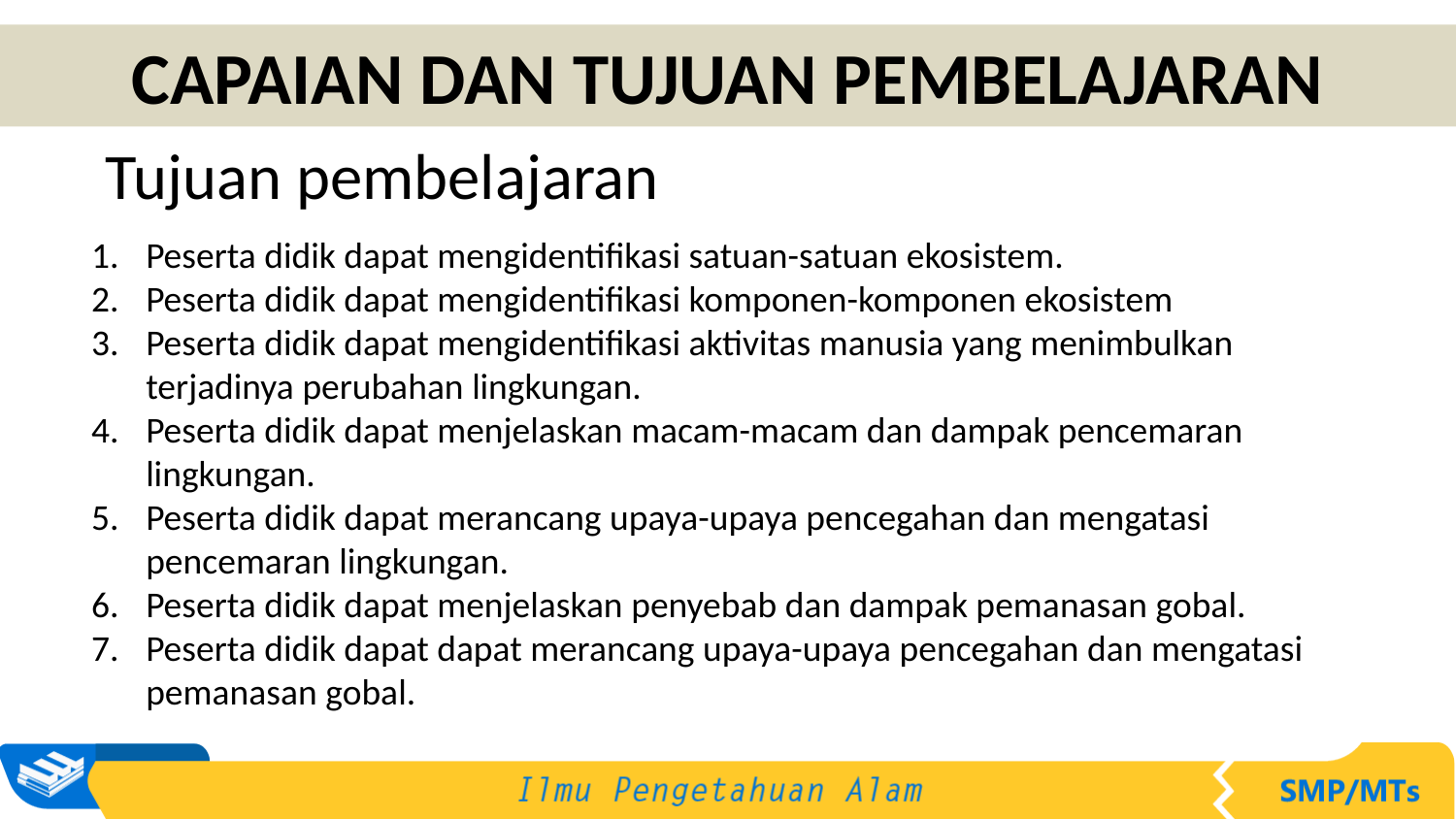

CAPAIAN DAN TUJUAN PEMBELAJARAN
Tujuan pembelajaran
Peserta didik dapat mengidentifikasi satuan-satuan ekosistem.
Peserta didik dapat mengidentifikasi komponen-komponen ekosistem
Peserta didik dapat mengidentifikasi aktivitas manusia yang menimbulkan terjadinya perubahan lingkungan.
Peserta didik dapat menjelaskan macam-macam dan dampak pencemaran lingkungan.
Peserta didik dapat merancang upaya-upaya pencegahan dan mengatasi pencemaran lingkungan.
Peserta didik dapat menjelaskan penyebab dan dampak pemanasan gobal.
Peserta didik dapat dapat merancang upaya-upaya pencegahan dan mengatasi pemanasan gobal.